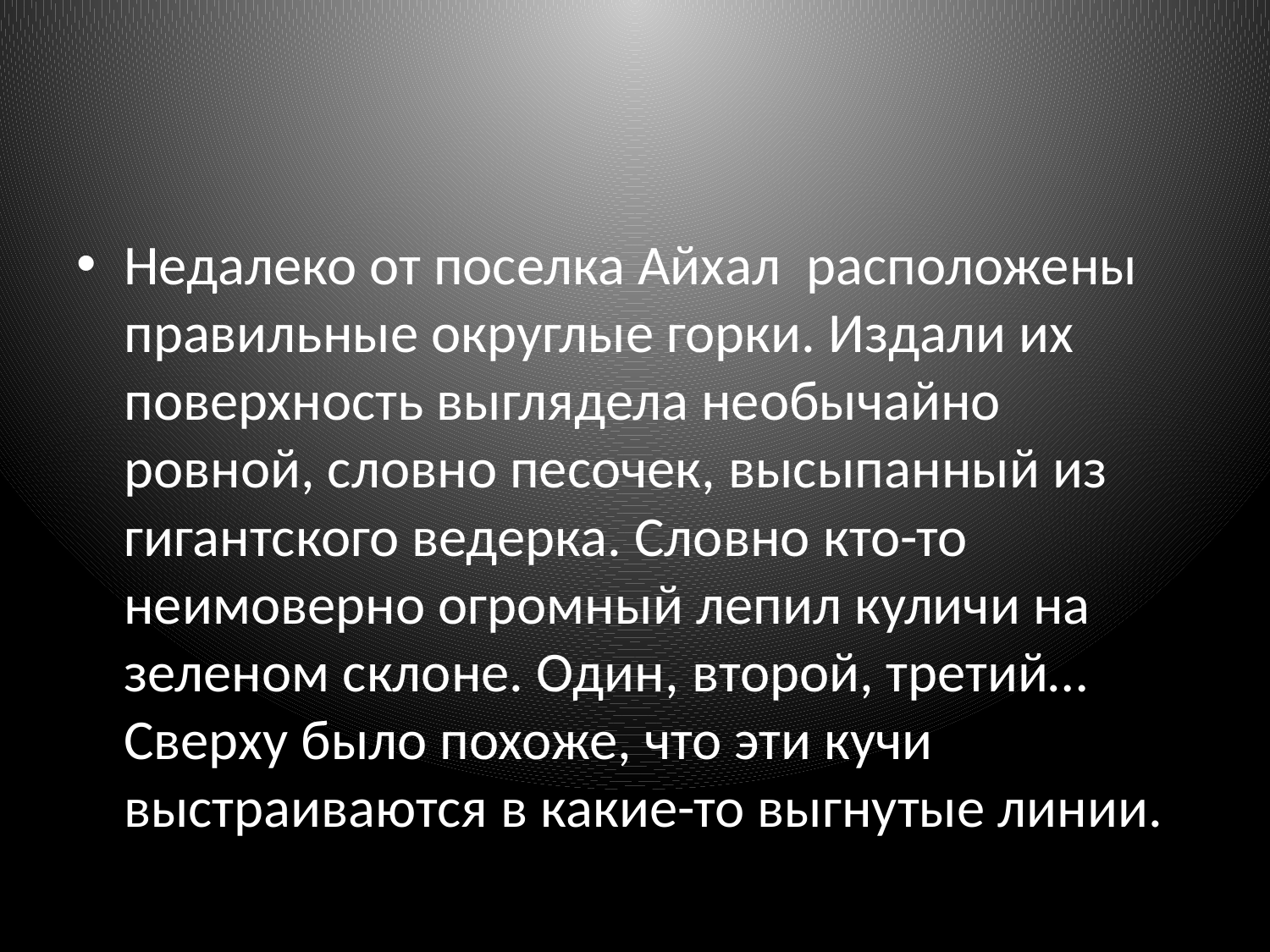

#
Недалеко от поселка Айхал  расположены правильные округлые горки. Издали их поверхность выглядела необычайно ровной, словно песочек, высыпанный из гигантского ведерка. Словно кто-то неимоверно огромный лепил куличи на зеленом склоне. Один, второй, третий… Сверху было похоже, что эти кучи выстраиваются в какие-то выгнутые линии.